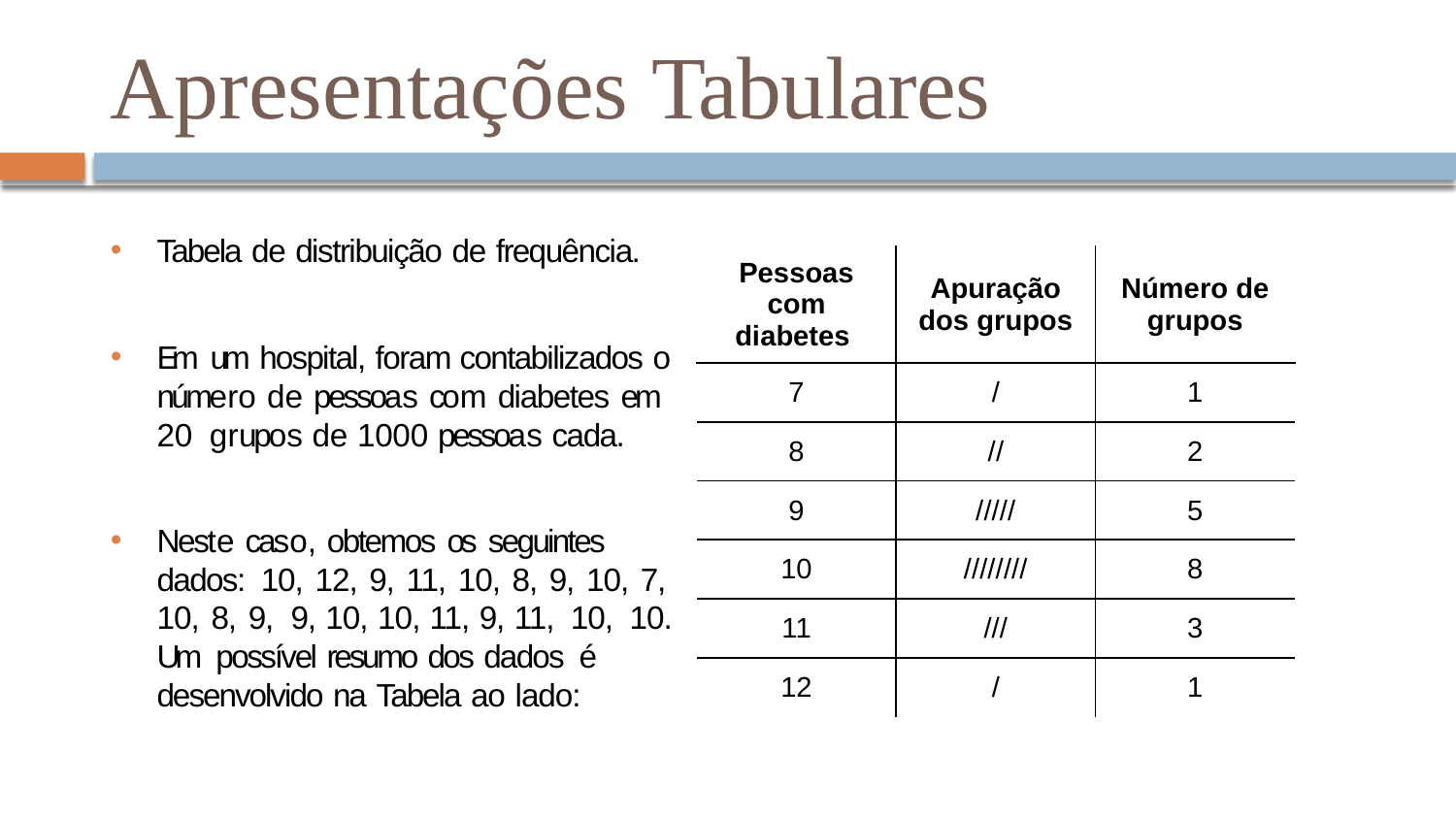

# Apresentações Tabulares
Tabela de distribuição de frequência.

Em  um hospital, foram contabilizados o  número de pessoas com diabetes em 20  grupos de 1000 pessoas cada.

Neste caso, obtemos os seguintes dados:  10, 12, 9, 11, 10, 8, 9, 10, 7, 10, 8, 9,  9, 10, 10, 11, 9, 11, 10, 10. Um  possível resumo dos dados é  desenvolvido na Tabela ao lado:
| Pessoas com diabetes | Apuração dos grupos | Número de grupos |
| --- | --- | --- |
| 7 | / | 1 |
| 8 | // | 2 |
| 9 | ///// | 5 |
| 10 | //////// | 8 |
| 11 | /// | 3 |
| 12 | / | 1 |